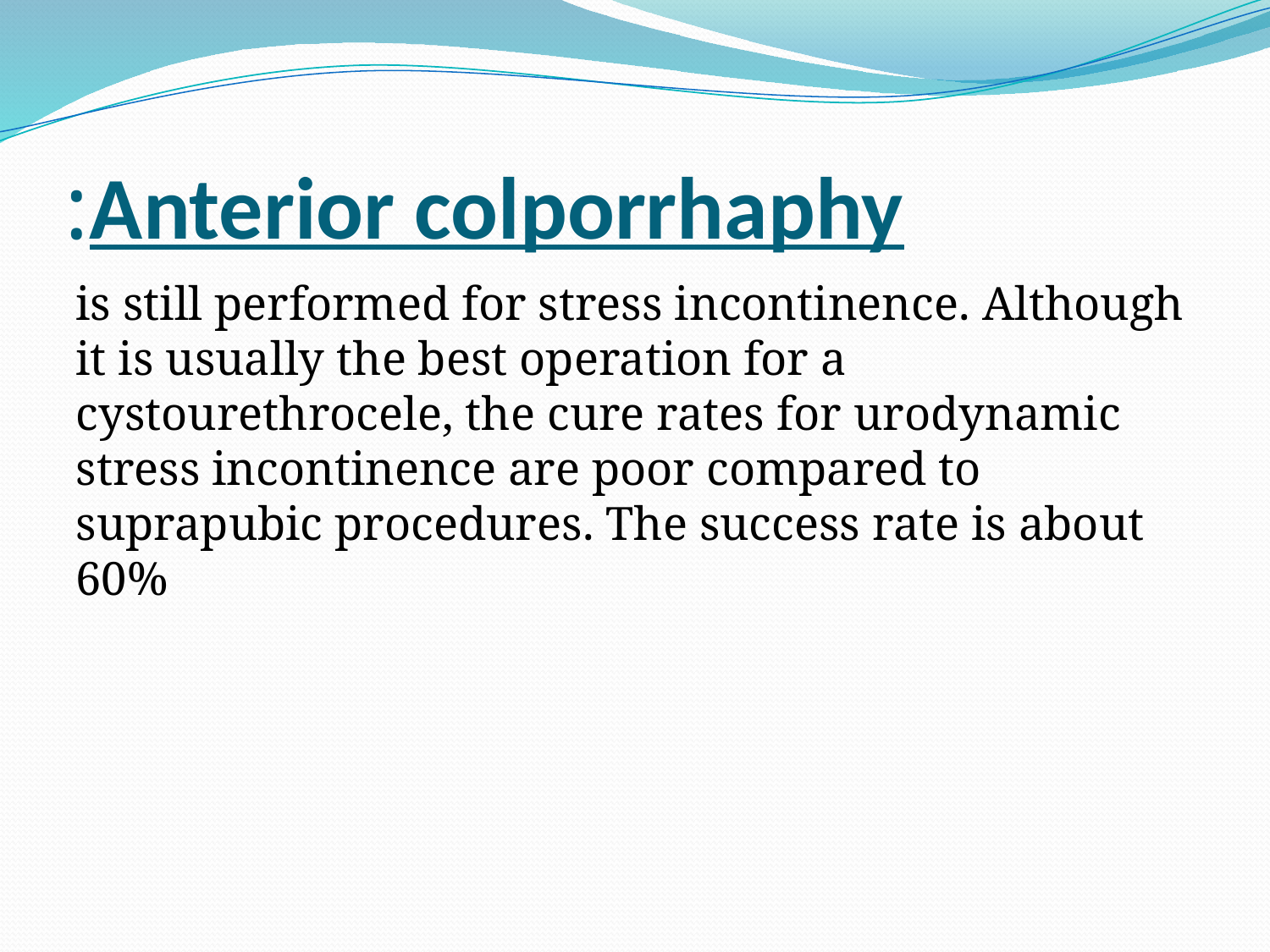

# Anterior colporrhaphy:
is still performed for stress incontinence. Although it is usually the best operation for a cystourethrocele, the cure rates for urodynamic stress incontinence are poor compared to suprapubic procedures. The success rate is about 60%